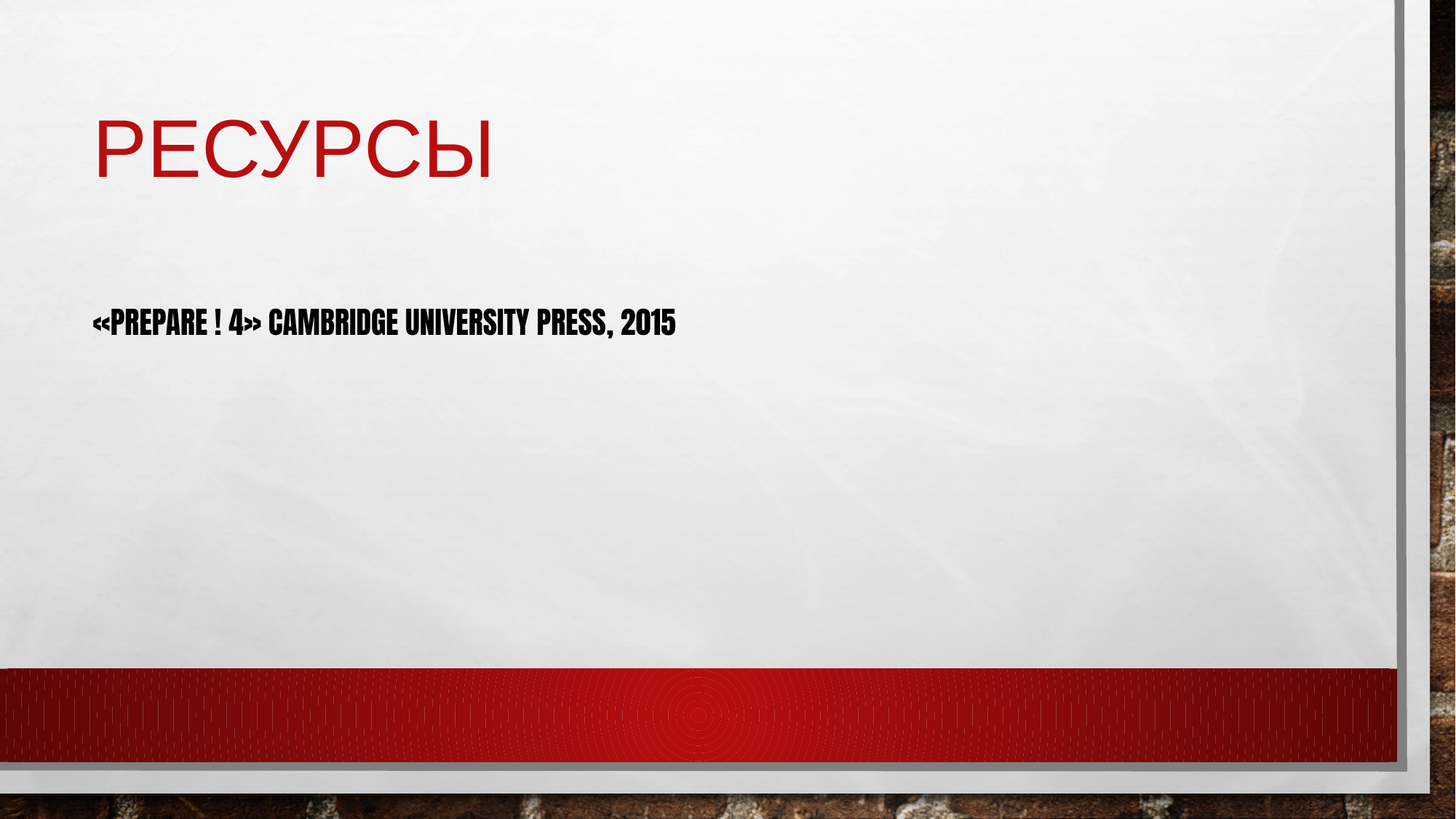

# Ресурсы
«Prepare ! 4» Cambridge University press, 2015